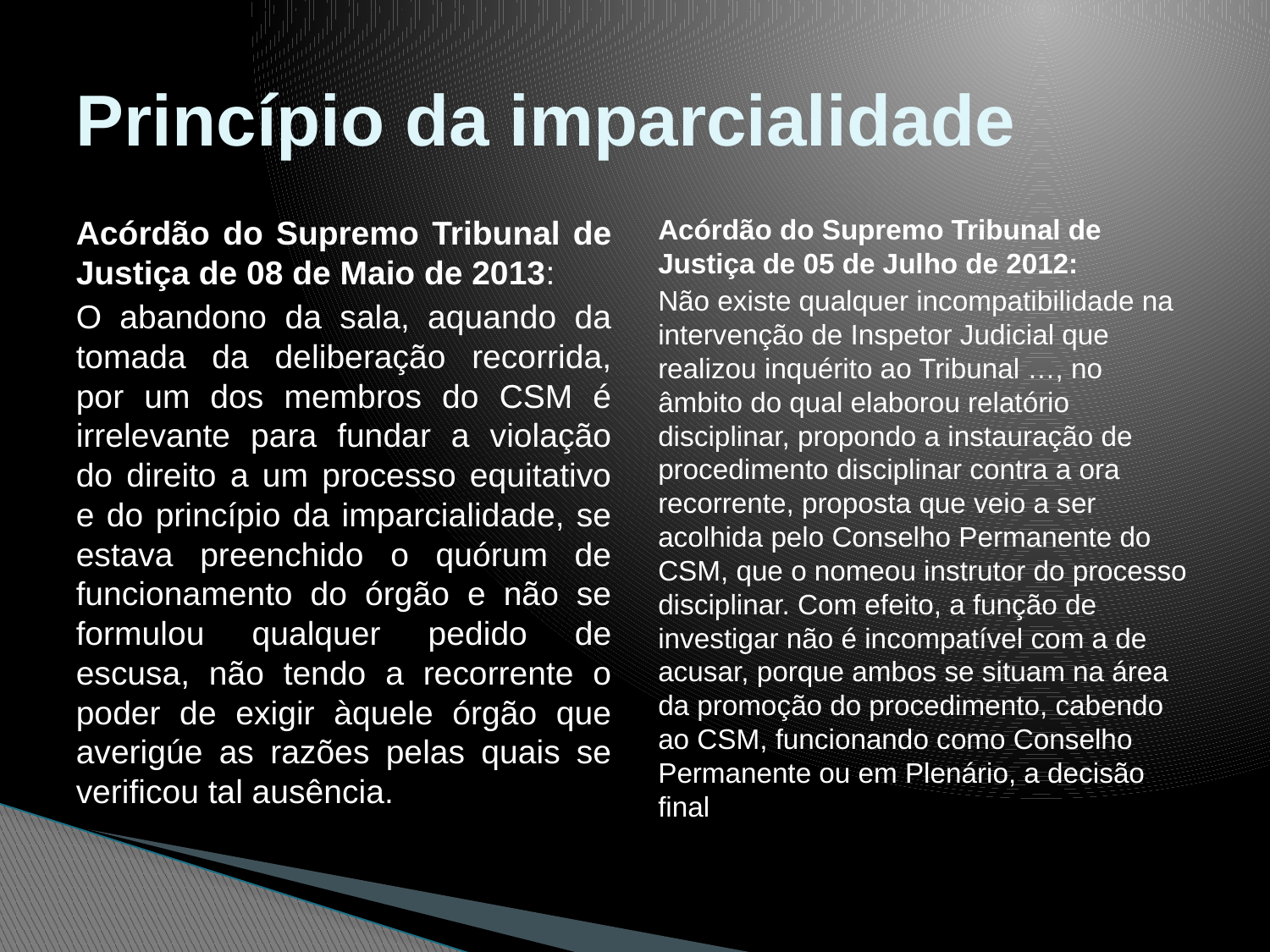

# Princípio da imparcialidade
Acórdão do Supremo Tribunal de Justiça de 08 de Maio de 2013:
O abandono da sala, aquando da tomada da deliberação recorrida, por um dos membros do CSM é irrelevante para fundar a violação do direito a um processo equitativo e do princípio da imparcialidade, se estava preenchido o quórum de funcionamento do órgão e não se formulou qualquer pedido de escusa, não tendo a recorrente o poder de exigir àquele órgão que averigúe as razões pelas quais se verificou tal ausência.
Acórdão do Supremo Tribunal de Justiça de 05 de Julho de 2012:
Não existe qualquer incompatibilidade na intervenção de Inspetor Judicial que realizou inquérito ao Tribunal …, no âmbito do qual elaborou relatório disciplinar, propondo a instauração de procedimento disciplinar contra a ora recorrente, proposta que veio a ser acolhida pelo Conselho Permanente do CSM, que o nomeou instrutor do processo disciplinar. Com efeito, a função de investigar não é incompatível com a de acusar, porque ambos se situam na área da promoção do procedimento, cabendo ao CSM, funcionando como Conselho Permanente ou em Plenário, a decisão final